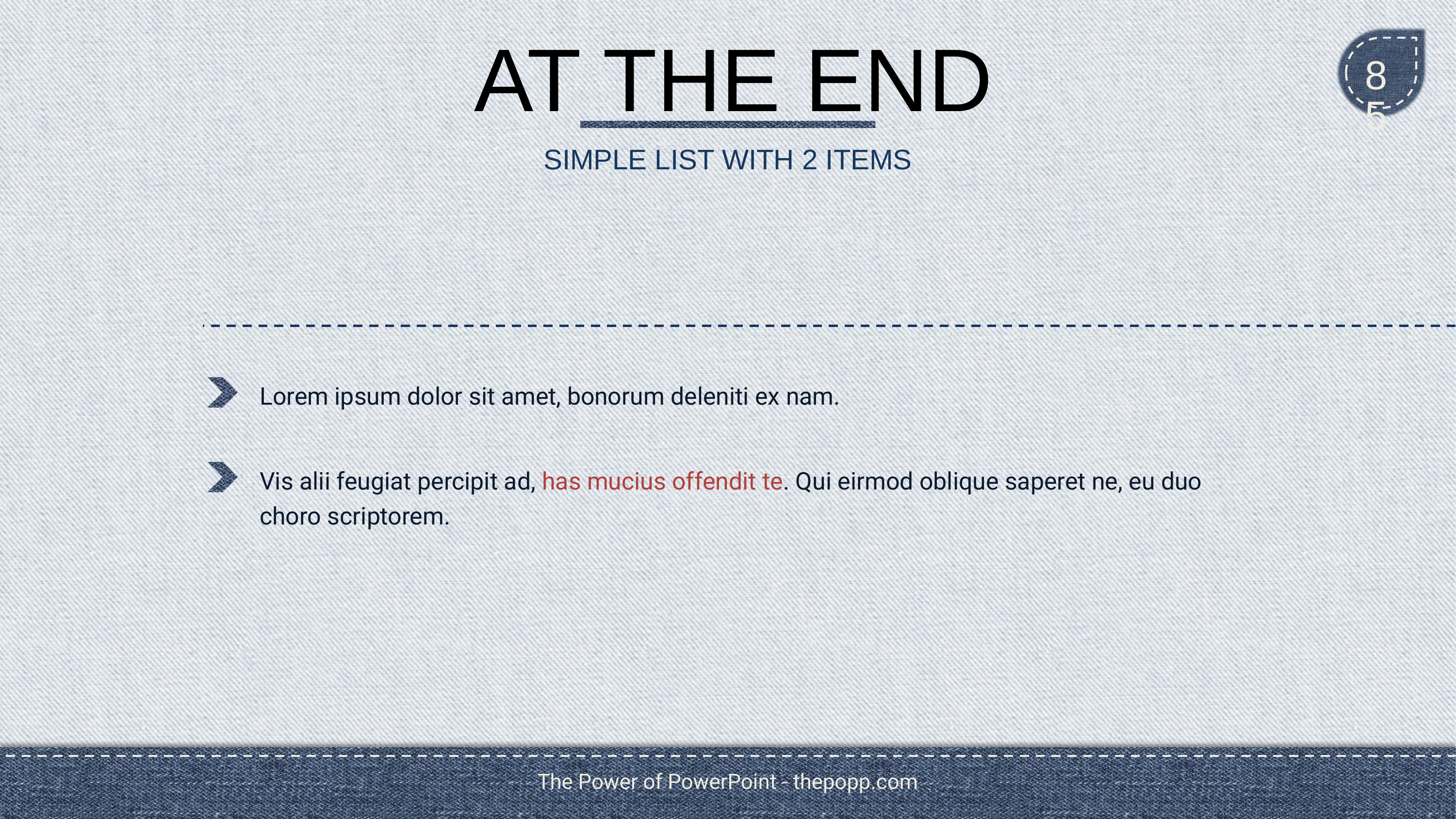

# AT THE END
85
SIMPLE LIST WITH 2 ITEMS
Lorem ipsum dolor sit amet, bonorum deleniti ex nam.
Vis alii feugiat percipit ad, has mucius offendit te. Qui eirmod oblique saperet ne, eu duo choro scriptorem.
The Power of PowerPoint - thepopp.com